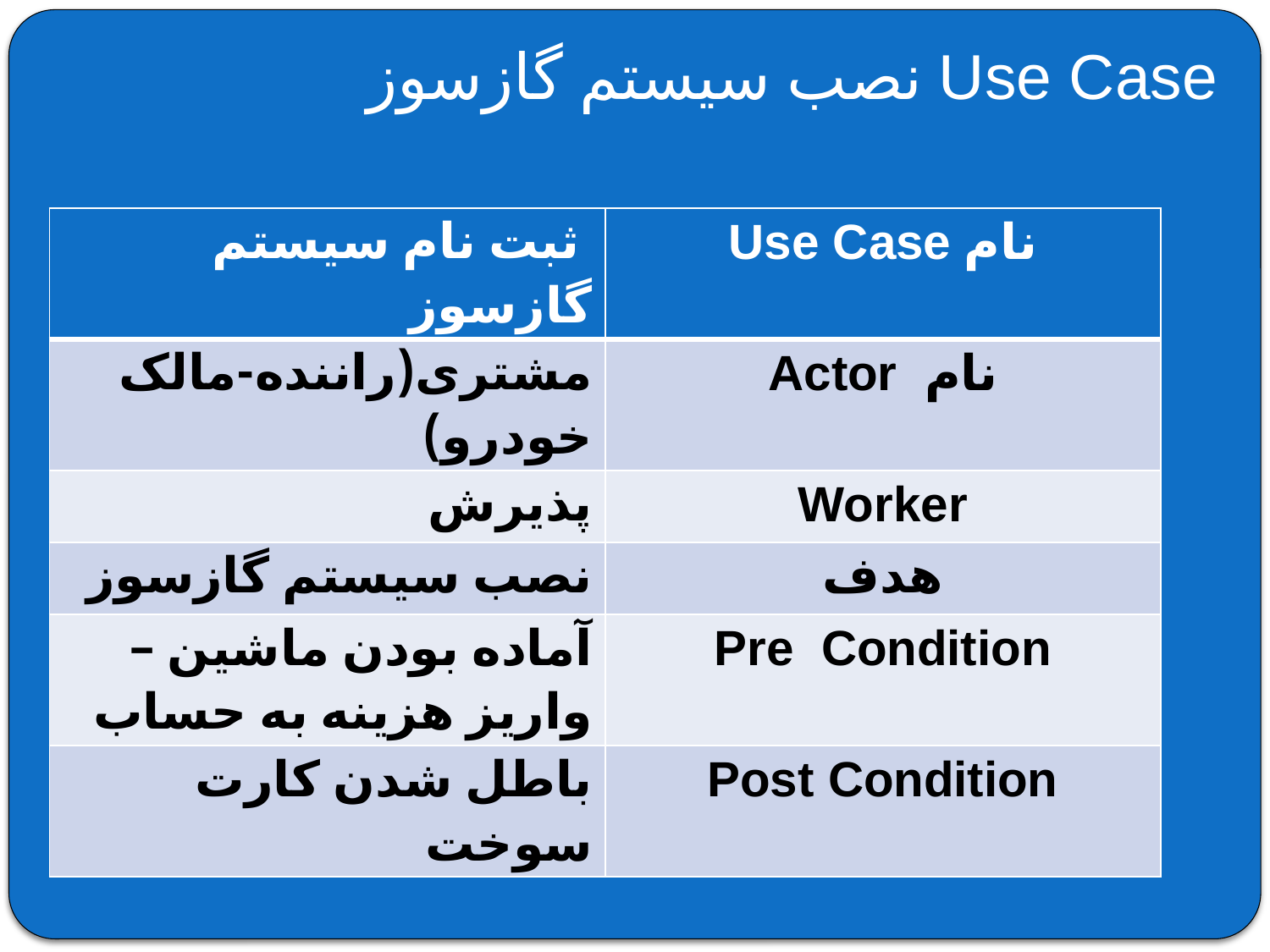

Use Case نصب سیستم گازسوز

| ثبت نام سیستم گازسوز | نام Use Case |
| --- | --- |
| مشتری(راننده-مالک خودرو) | Actor نام |
| پذیرش | Worker |
| نصب سیستم گازسوز | هدف |
| آماده بودن ماشین – واریز هزینه به حساب | Pre Condition |
| باطل شدن کارت سوخت | Post Condition |